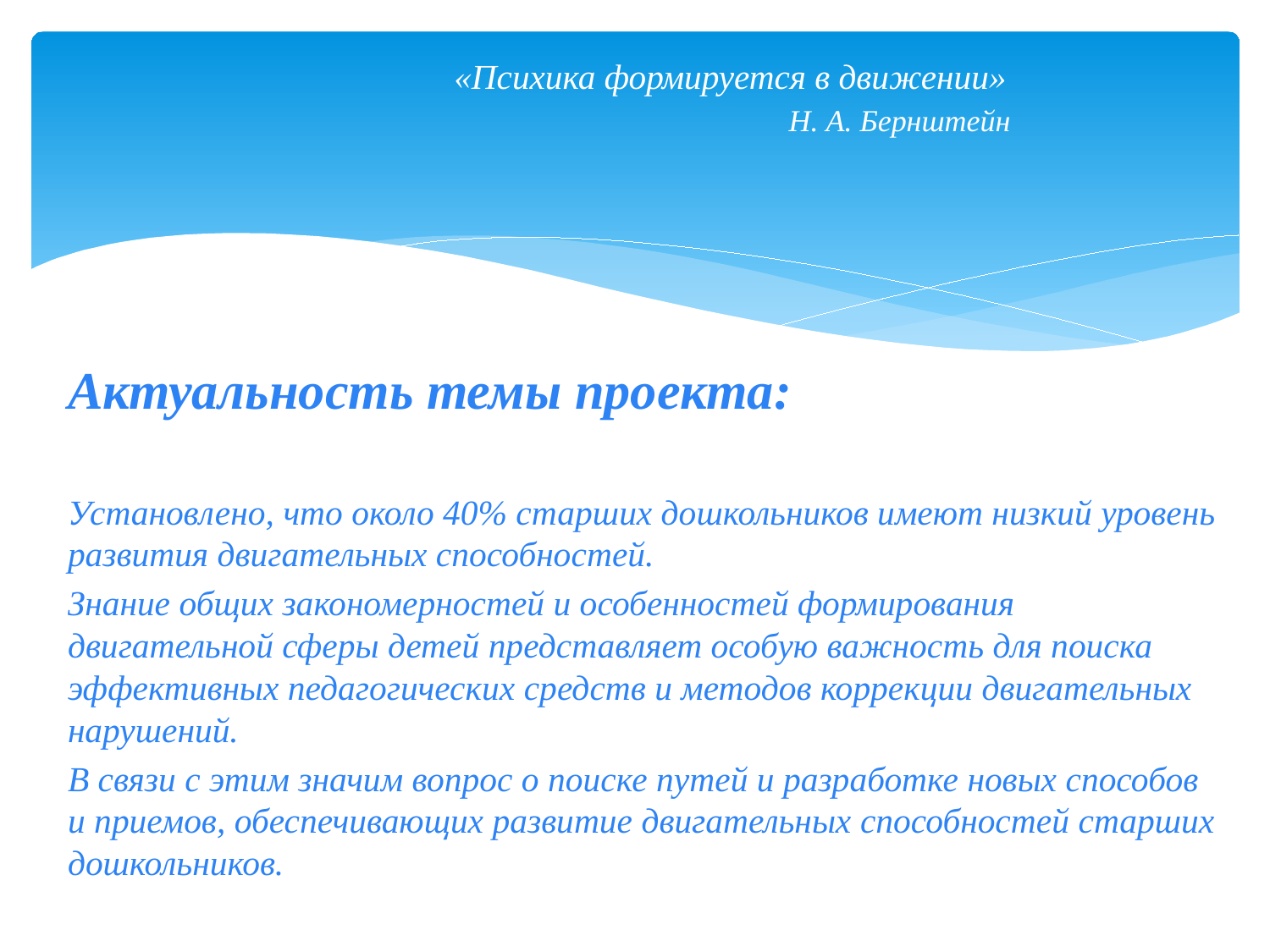

# «Психика формируется в движении» Н. А. Бернштейн

Актуальность темы проекта:
Установлено, что около 40% старших дошкольников имеют низкий уровень развития двигательных способностей.
Знание общих закономерностей и особенностей формирования двигательной сферы детей представляет особую важность для поиска эффективных педагогических средств и методов коррекции двигательных нарушений.
В связи с этим значим вопрос о поиске путей и разработке новых способов и приемов, обеспечивающих развитие двигательных способностей старших дошкольников.